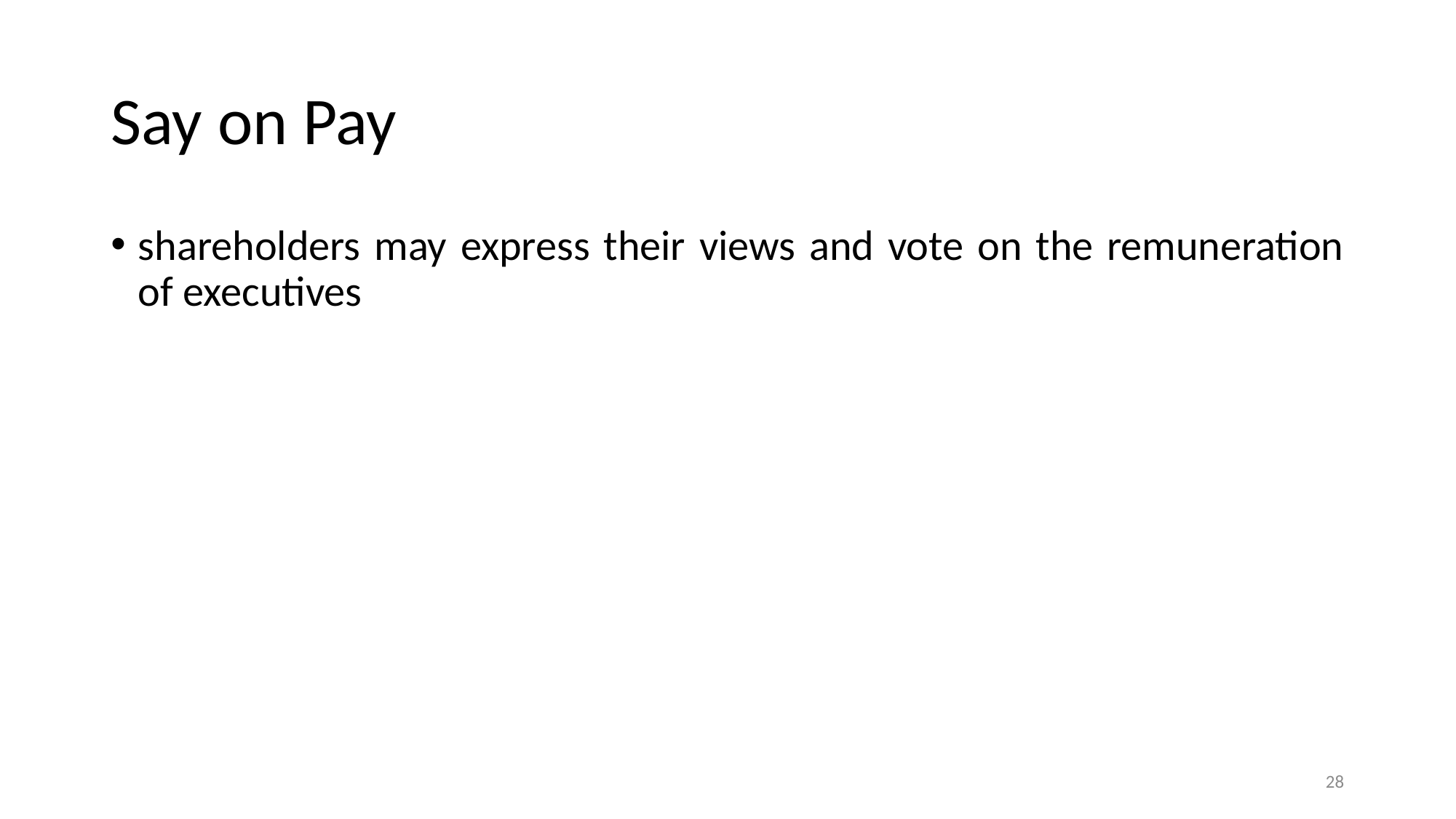

# Say on Pay
shareholders may express their views and vote on the remuneration of executives
28